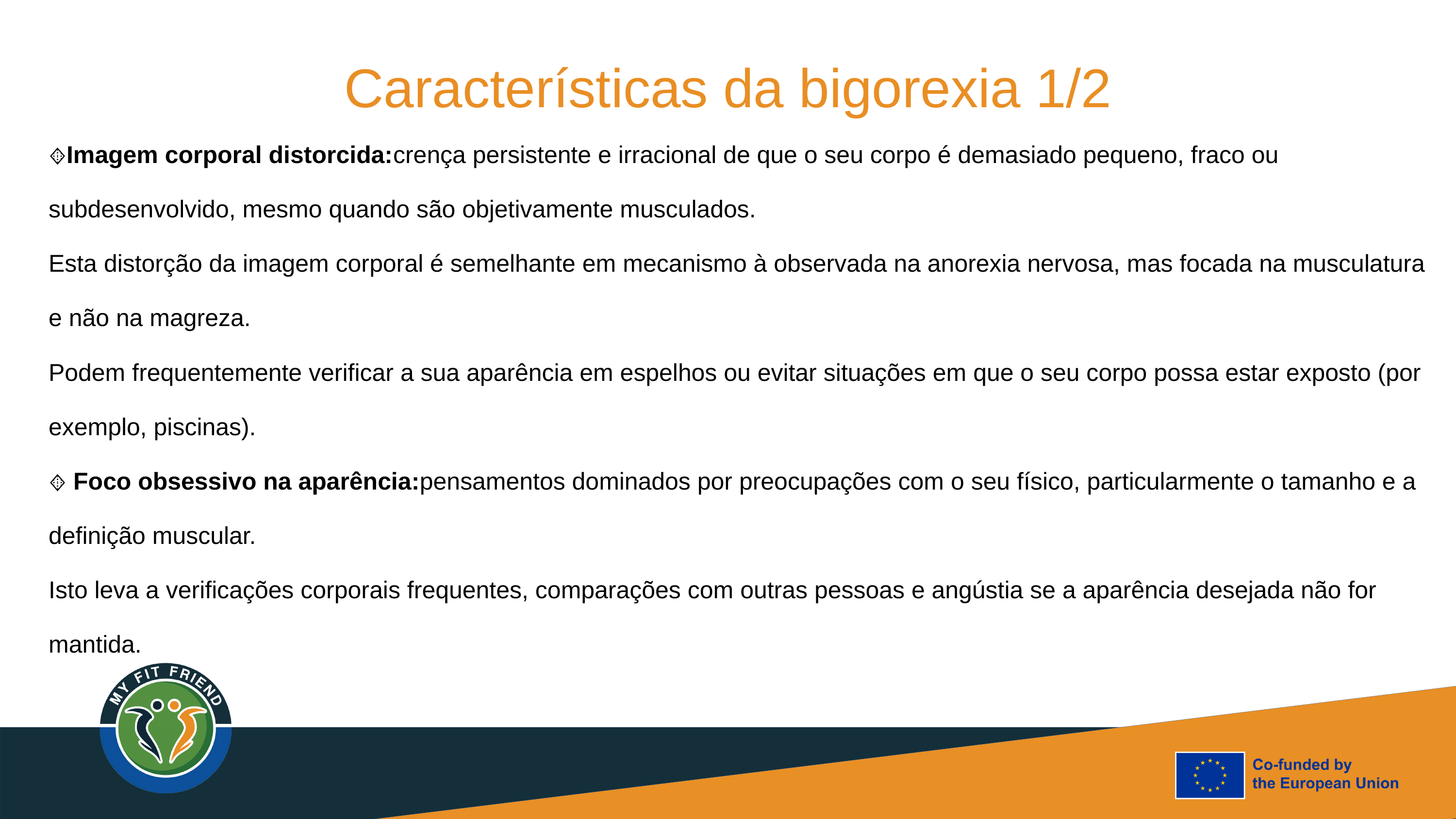

Características da bigorexia 1/2
🔸Imagem corporal distorcida:crença persistente e irracional de que o seu corpo é demasiado pequeno, fraco ou subdesenvolvido, mesmo quando são objetivamente musculados.
Esta distorção da imagem corporal é semelhante em mecanismo à observada na anorexia nervosa, mas focada na musculatura e não na magreza.
Podem frequentemente verificar a sua aparência em espelhos ou evitar situações em que o seu corpo possa estar exposto (por exemplo, piscinas).
🔸 Foco obsessivo na aparência:pensamentos dominados por preocupações com o seu físico, particularmente o tamanho e a definição muscular.
Isto leva a verificações corporais frequentes, comparações com outras pessoas e angústia se a aparência desejada não for mantida.